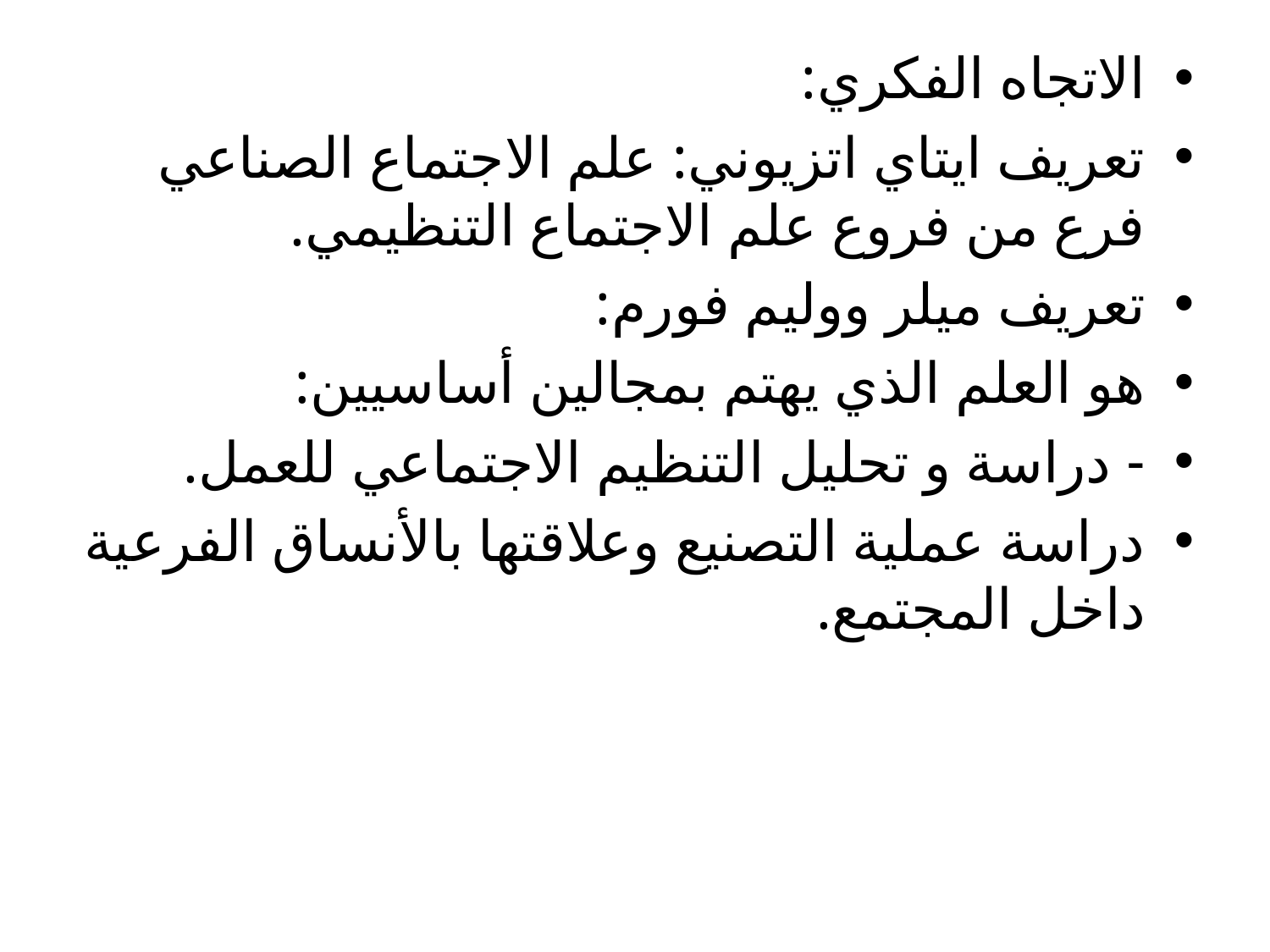

الاتجاه الفكري:
تعريف ايتاي اتزيوني: علم الاجتماع الصناعي فرع من فروع علم الاجتماع التنظيمي.
تعريف ميلر ووليم فورم:
هو العلم الذي يهتم بمجالين أساسيين:
- دراسة و تحليل التنظيم الاجتماعي للعمل.
دراسة عملية التصنيع وعلاقتها بالأنساق الفرعية داخل المجتمع.
#